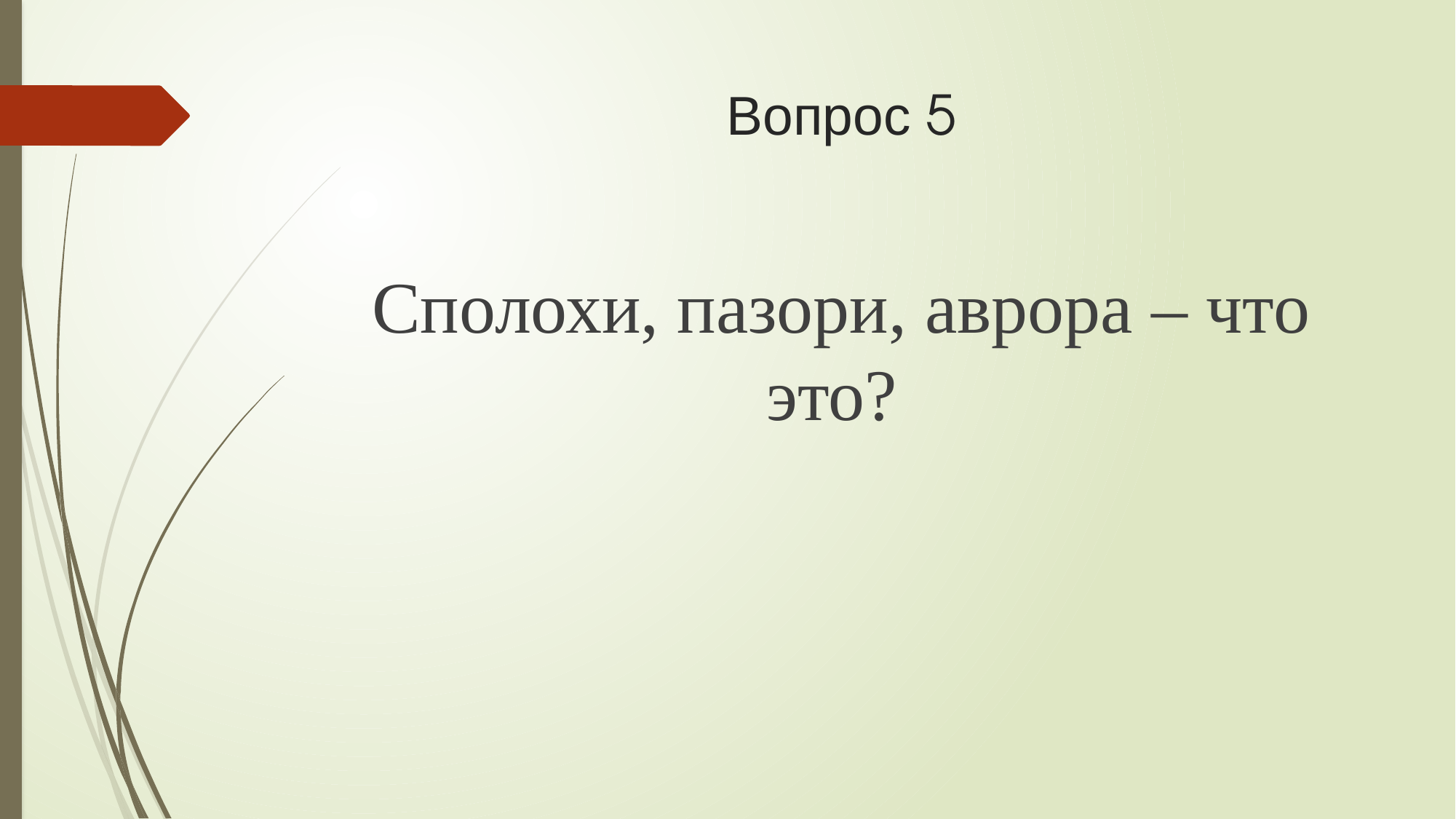

# Вопрос 5
Сполохи, пазори, аврора – что это?